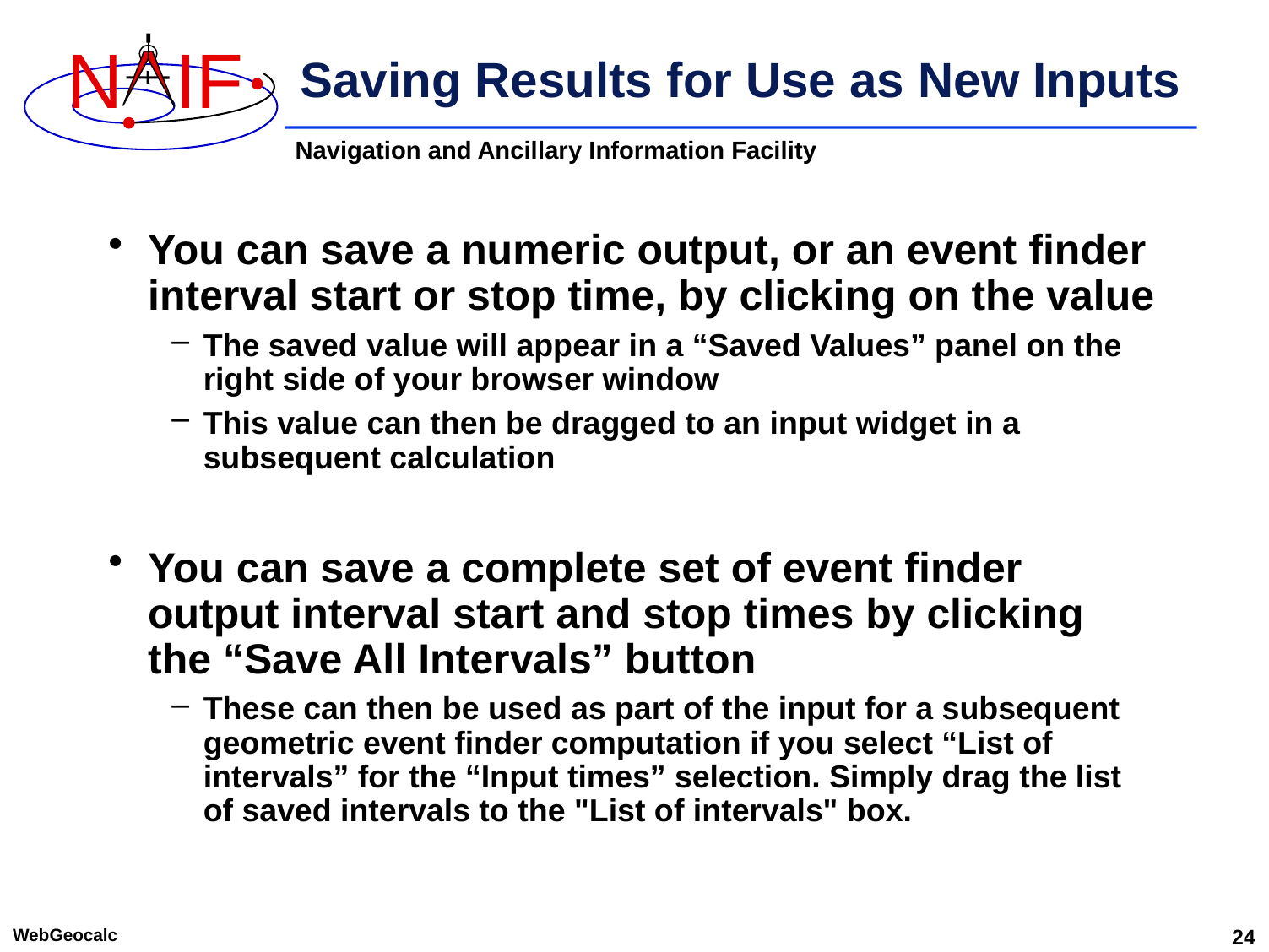

# Saving Results for Use as New Inputs
You can save a numeric output, or an event finder interval start or stop time, by clicking on the value
The saved value will appear in a “Saved Values” panel on the right side of your browser window
This value can then be dragged to an input widget in a subsequent calculation

You can save a complete set of event finder output interval start and stop times by clicking the “Save All Intervals” button
These can then be used as part of the input for a subsequent geometric event finder computation if you select “List of intervals” for the “Input times” selection. Simply drag the list of saved intervals to the "List of intervals" box.

WebGeocalc
24